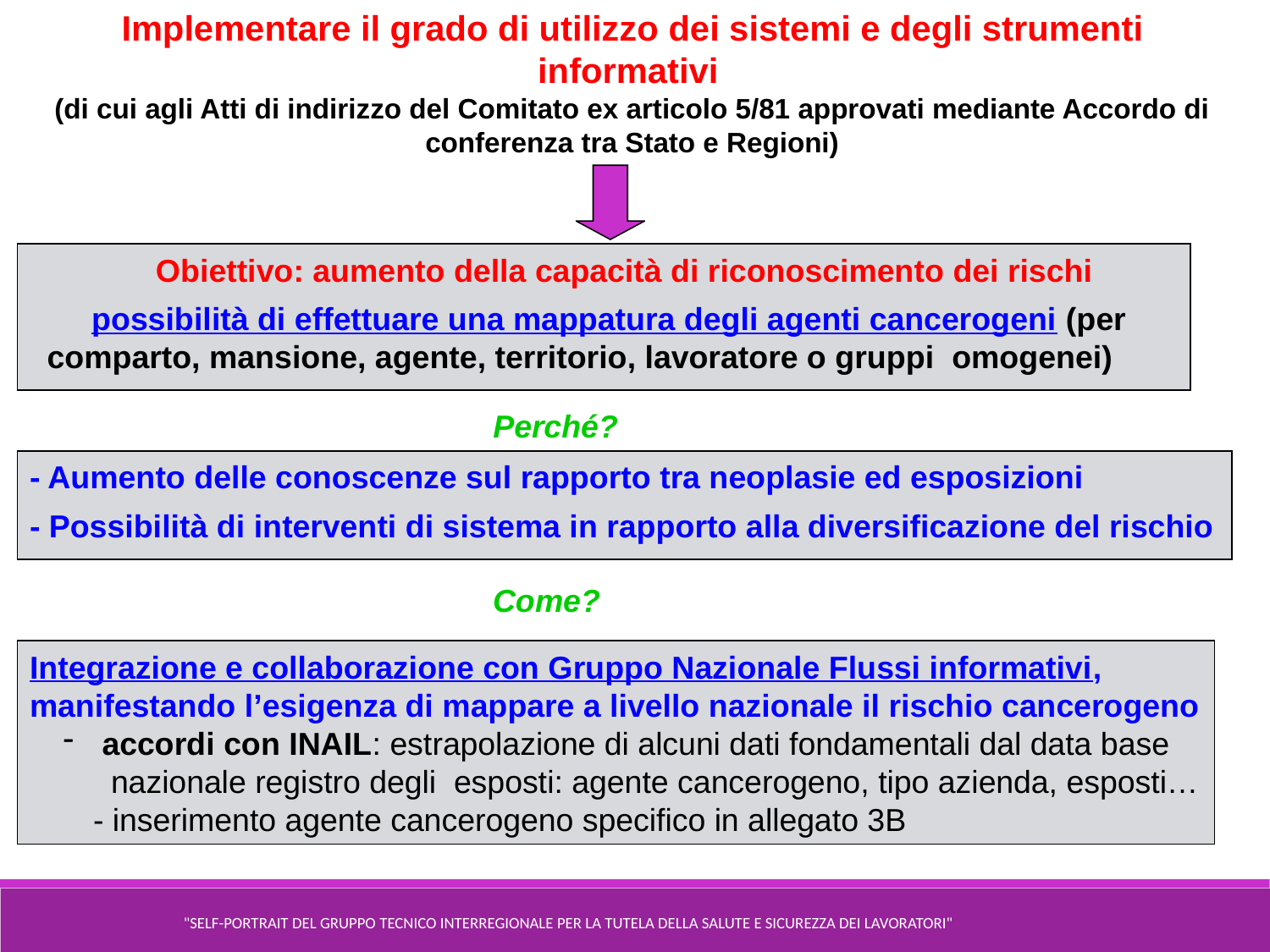

Implementare il grado di utilizzo dei sistemi e degli strumenti informativi
(di cui agli Atti di indirizzo del Comitato ex articolo 5/81 approvati mediante Accordo di conferenza tra Stato e Regioni)

Obiettivo: aumento della capacità di riconoscimento dei rischi
     possibilità di effettuare una mappatura degli agenti cancerogeni (per comparto, mansione, agente, territorio, lavoratore o gruppi  omogenei)

Perché?

- Aumento delle conoscenze sul rapporto tra neoplasie ed esposizioni
- Possibilità di interventi di sistema in rapporto alla diversificazione del rischio
Come?

Integrazione e collaborazione con Gruppo Nazionale Flussi informativi,  manifestando l’esigenza di mappare a livello nazionale il rischio cancerogeno
 accordi con INAIL: estrapolazione di alcuni dati fondamentali dal data base
  nazionale registro degli  esposti: agente cancerogeno, tipo azienda, esposti…
- inserimento agente cancerogeno specifico in allegato 3B